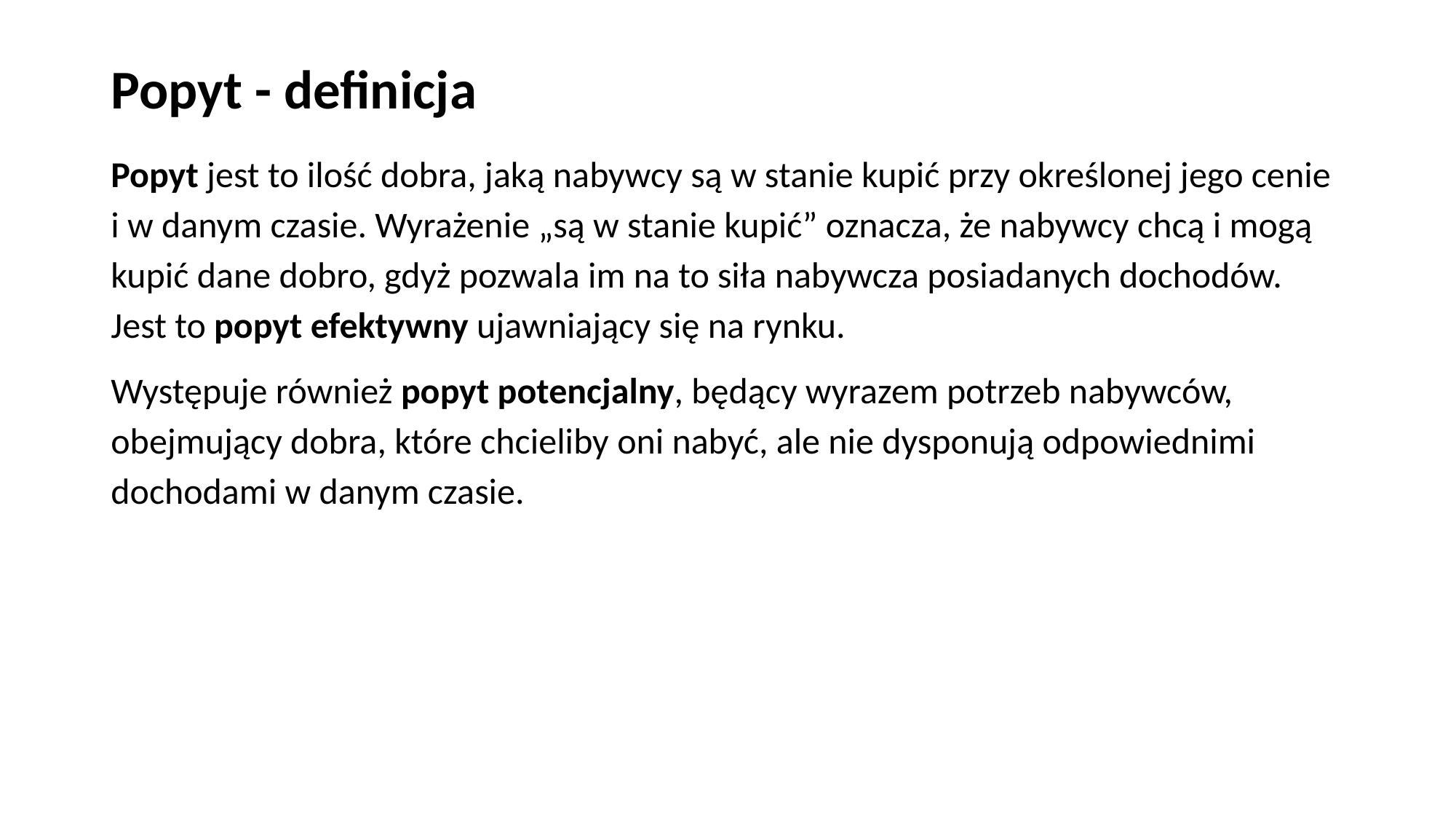

# Popyt - definicja
Popyt jest to ilość dobra, jaką nabywcy są w stanie kupić przy określonej jego cenie i w danym czasie. Wyrażenie „są w stanie kupić” oznacza, że nabywcy chcą i mogą kupić dane dobro, gdyż pozwala im na to siła nabywcza posiadanych dochodów. Jest to popyt efektywny ujawniający się na rynku.
Występuje również popyt potencjalny, będący wyrazem potrzeb nabywców, obejmujący dobra, które chcieliby oni nabyć, ale nie dysponują odpowiednimi dochodami w danym czasie.